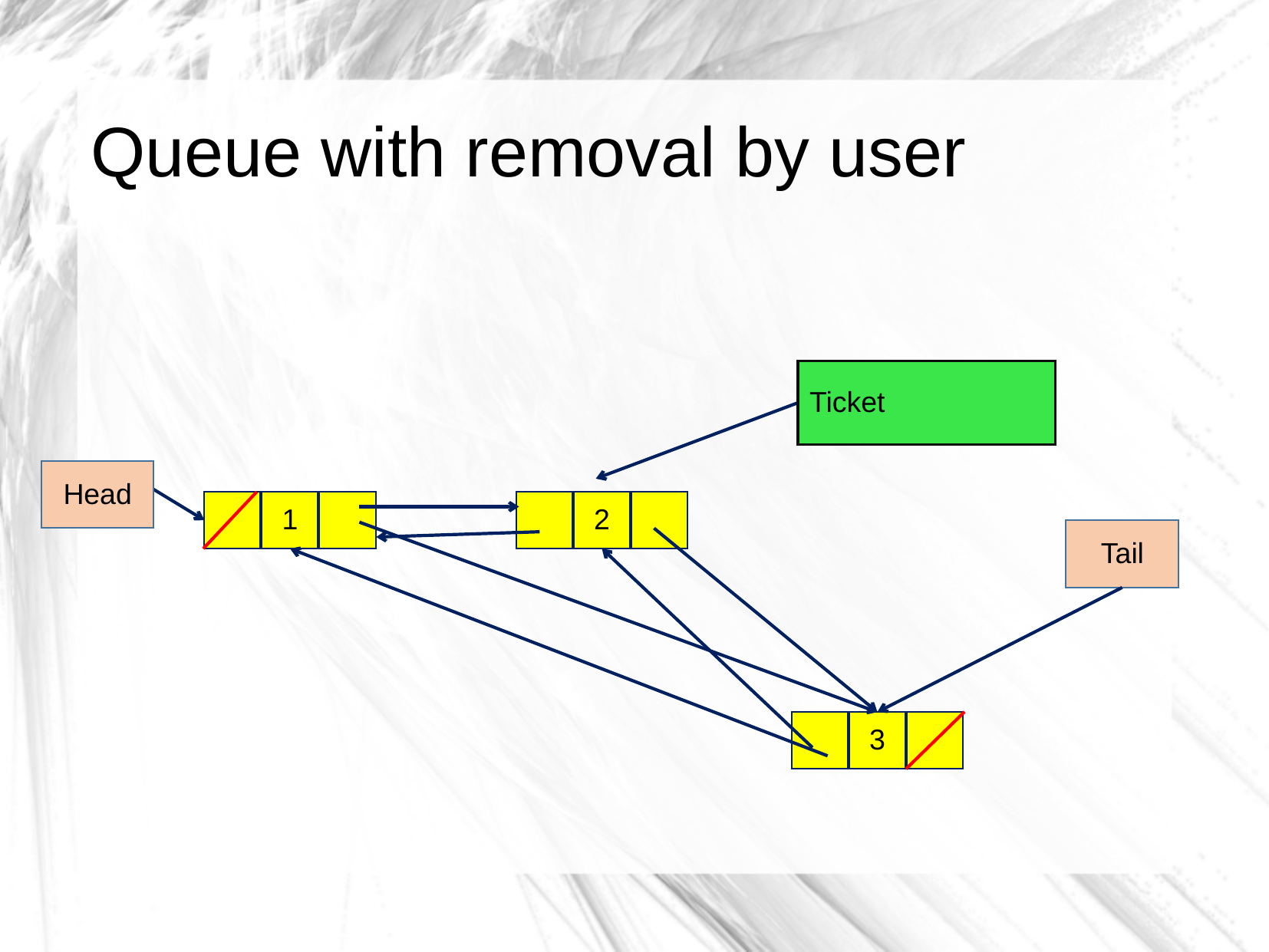

# Queue with removal by user
Ticket
Head
2
1
Tail
3